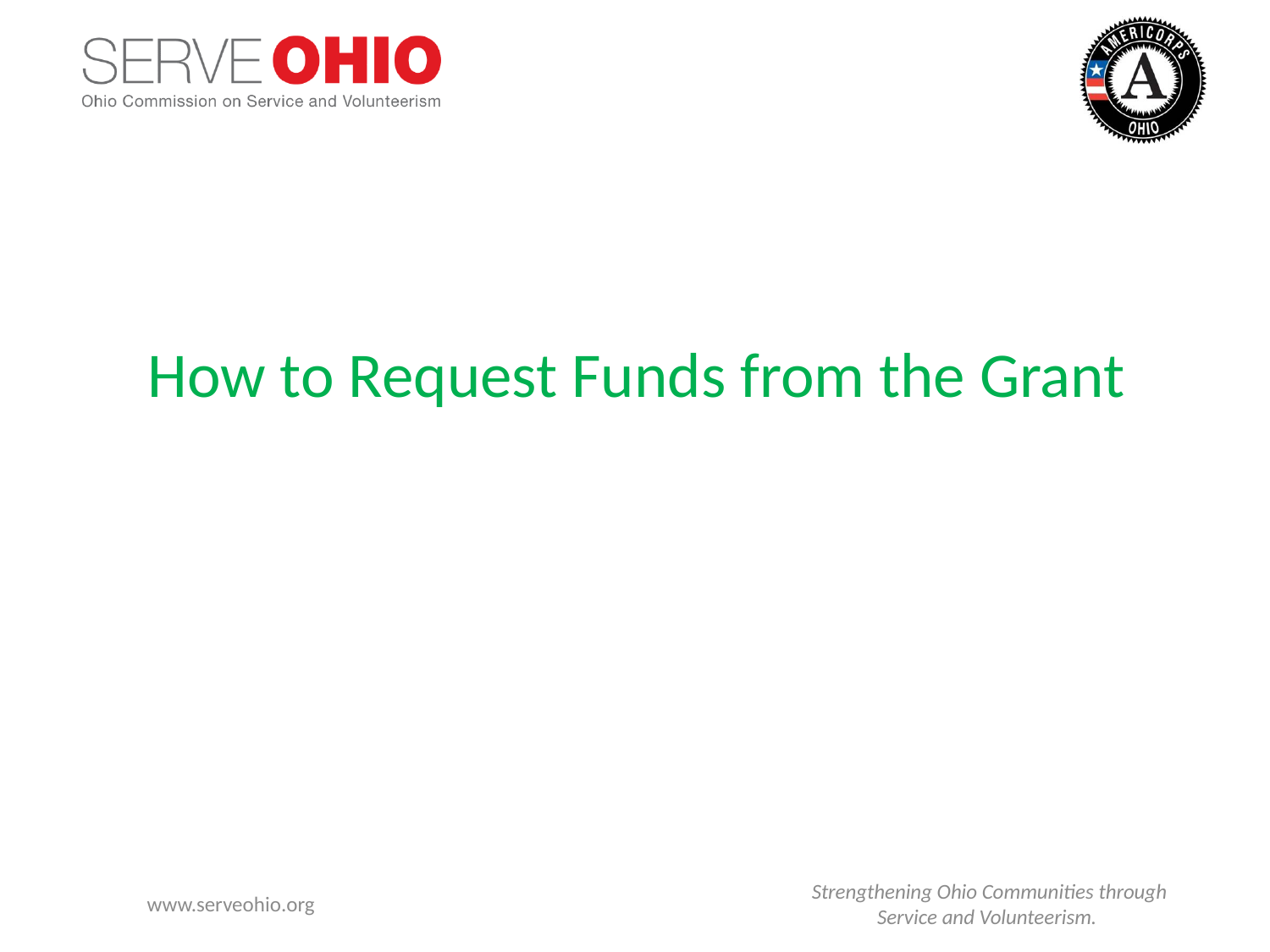

How to Request Funds from the Grant
www.serveohio.org
Strengthening Ohio Communities through Service and Volunteerism.